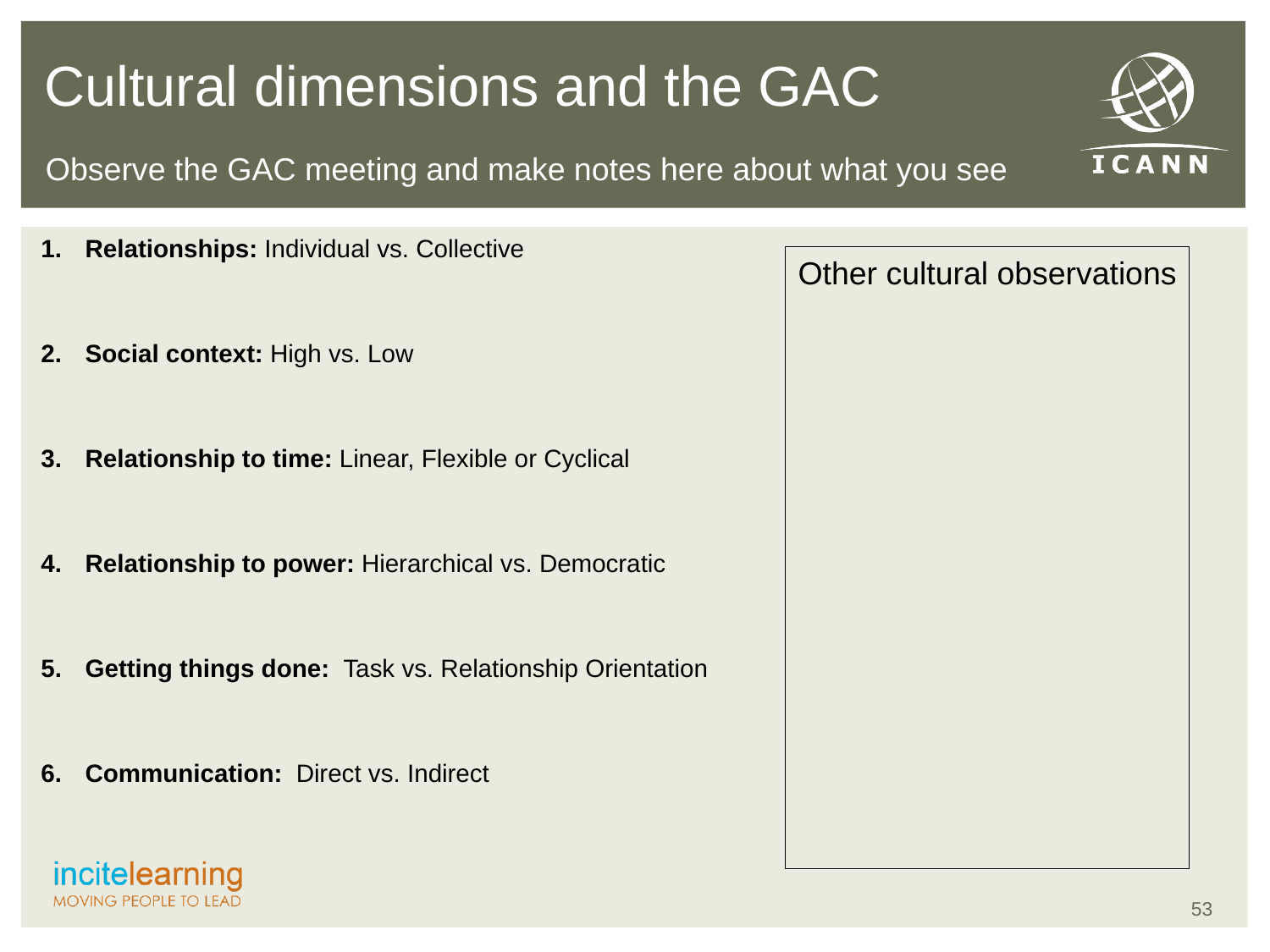

# Cultural dimensions and the GAC
Observe the GAC meeting and make notes here about what you see
Relationships: Individual vs. Collective

Social context: High vs. Low

Relationship to time: Linear, Flexible or Cyclical

Relationship to power: Hierarchical vs. Democratic

Getting things done:  Task vs. Relationship Orientation

Communication:  Direct vs. Indirect
Other cultural observations

53